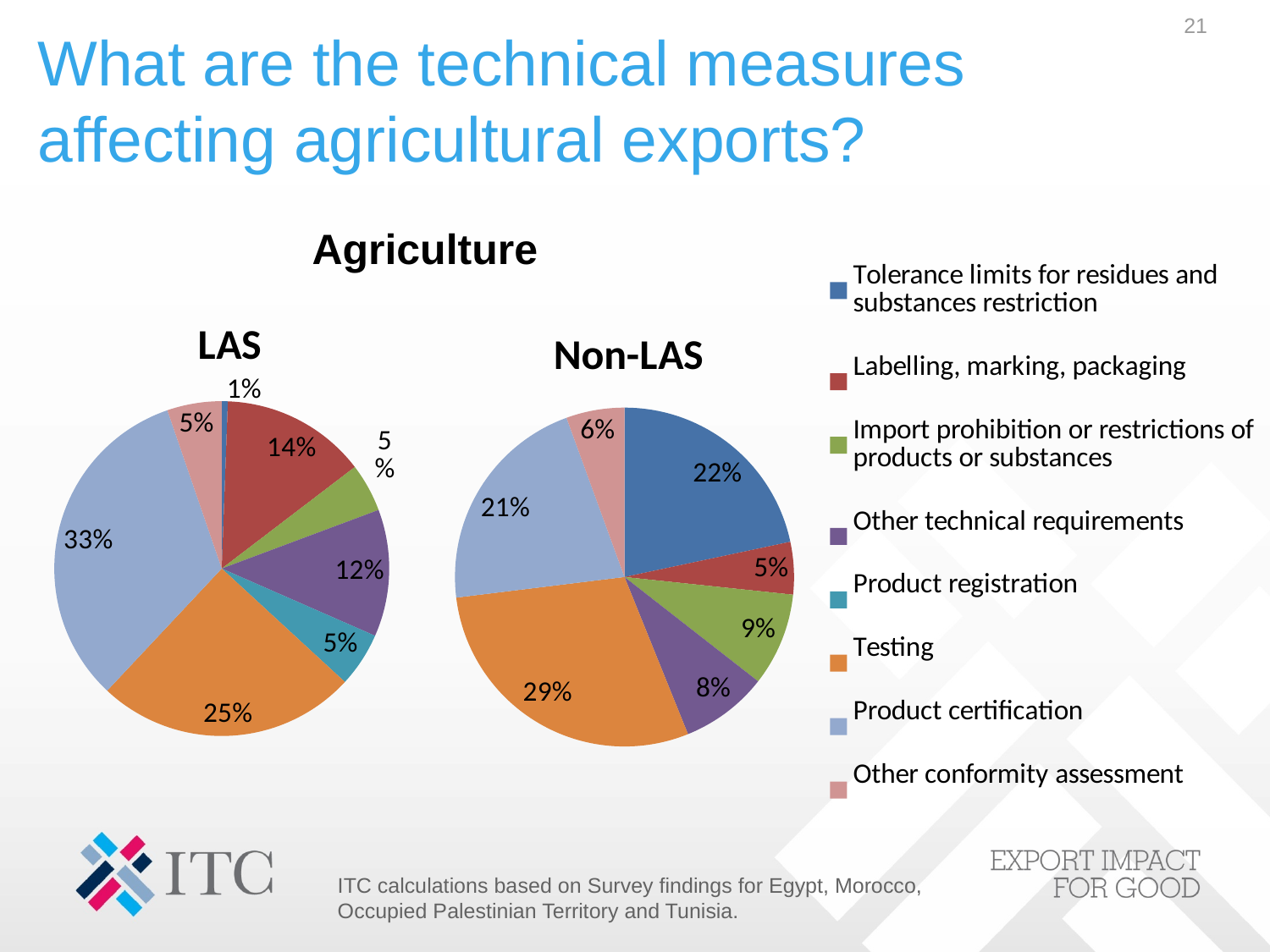

21
# What are the technical measures affecting agricultural exports?

### Chart:

| Category | LAS |
|---|---|
| Tolerance limits for residues and substances restriction | 1.0 |
| Labelling, marking, packaging | 24.0 |
| Import prohibition or restrictions of products or substances | 8.0 |
| Other technical requirements | 21.0 |
| Product registration | 9.0 |
| Testing | 43.0 |
| Product certification | 56.0 |
| Other conformity assessment | 9.0 |
Agriculture

### Chart:

| Category | Non-LAS |
|---|---|
| Tolerance limits for residues and substances restriction | 78.0 |
| Labelling, marking, packaging | 18.0 |
| Import prohibition or restrictions of products or substances | 32.0 |
| Other technical requirements | 30.0 |
| Product registration | 0.0 |
| Testing | 105.0 |
| Product certification | 77.0 |
| Other conformity assessment | 20.0 |
ITC calculations based on Survey findings for Egypt, Morocco, Occupied Palestinian Territory and Tunisia.